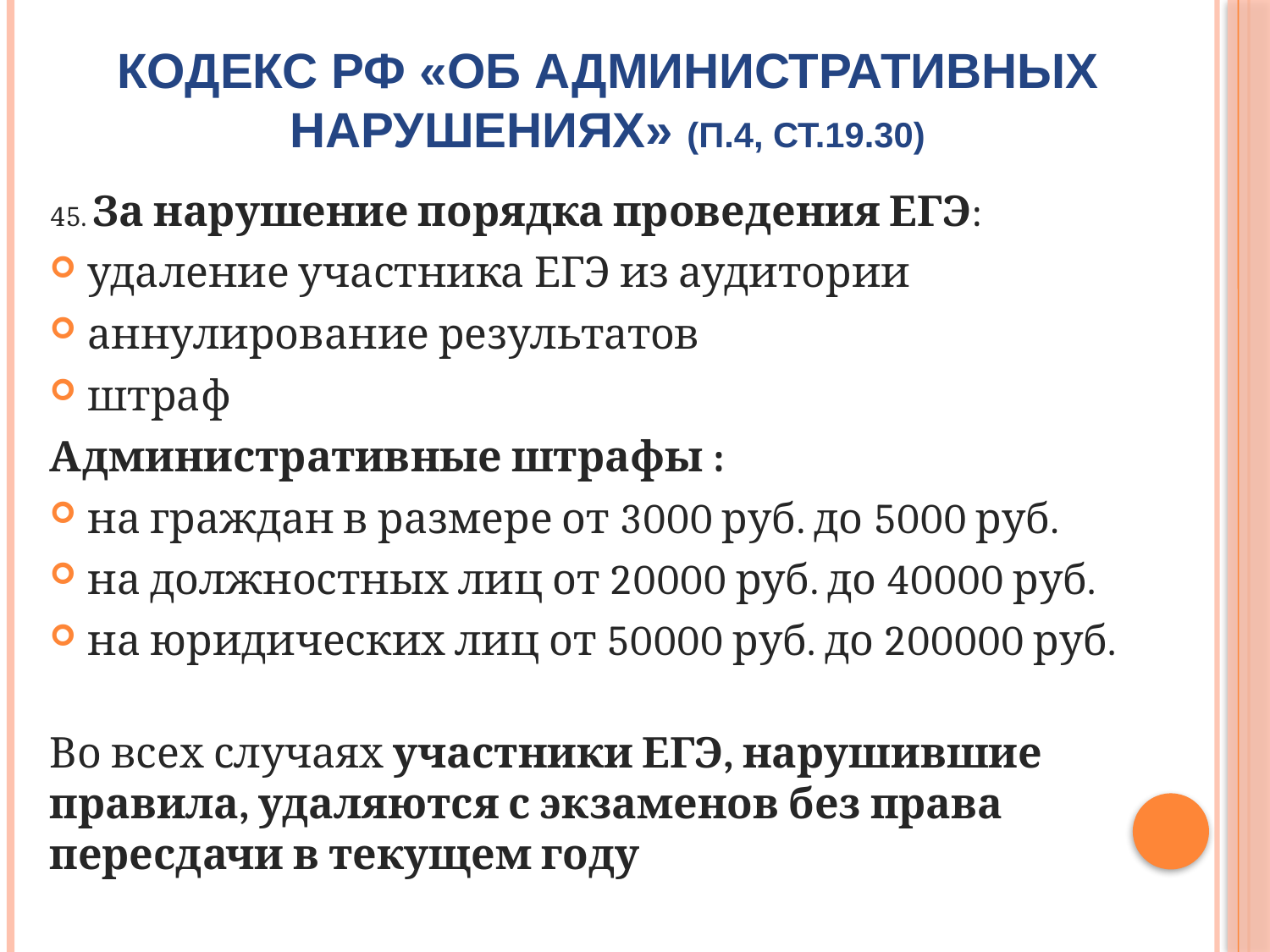

# Кодекс РФ «Об административных нарушениях» (п.4, ст.19.30)
45. За нарушение порядка проведения ЕГЭ:
удаление участника ЕГЭ из аудитории
аннулирование результатов
штраф
Административные штрафы :
на граждан в размере от 3000 руб. до 5000 руб.
на должностных лиц от 20000 руб. до 40000 руб.
на юридических лиц от 50000 руб. до 200000 руб.
Во всех случаях участники ЕГЭ, нарушившие правила, удаляются с экзаменов без права пересдачи в текущем году